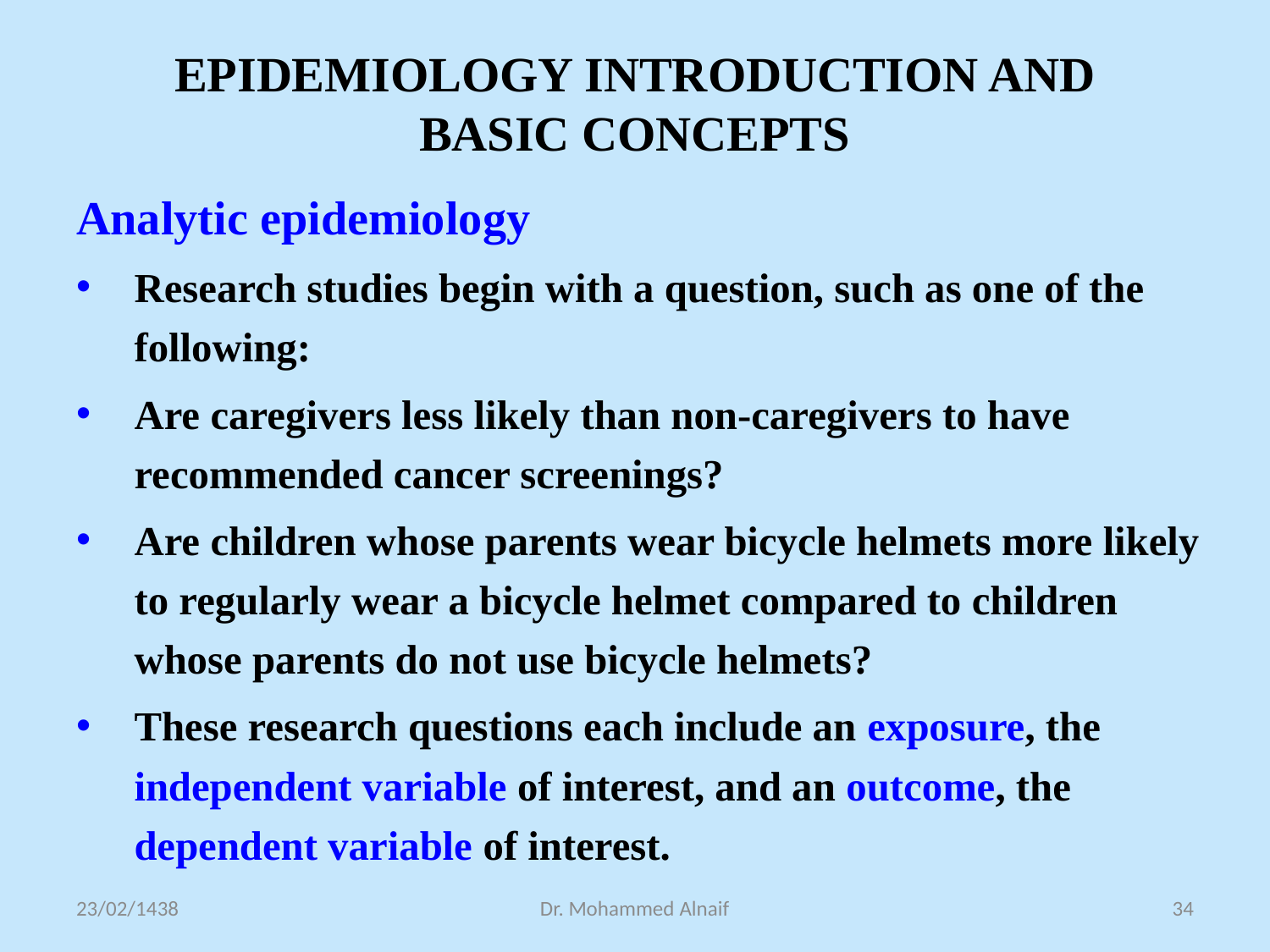

# EPIDEMIOLOGY INTRODUCTION AND BASIC CONCEPTS
Analytic epidemiology
Research studies begin with a question, such as one of the following:
Are caregivers less likely than non-caregivers to have recommended cancer screenings?
Are children whose parents wear bicycle helmets more likely to regularly wear a bicycle helmet compared to children whose parents do not use bicycle helmets?
These research questions each include an exposure, the independent variable of interest, and an outcome, the dependent variable of interest.
23/02/1438
Dr. Mohammed Alnaif
34